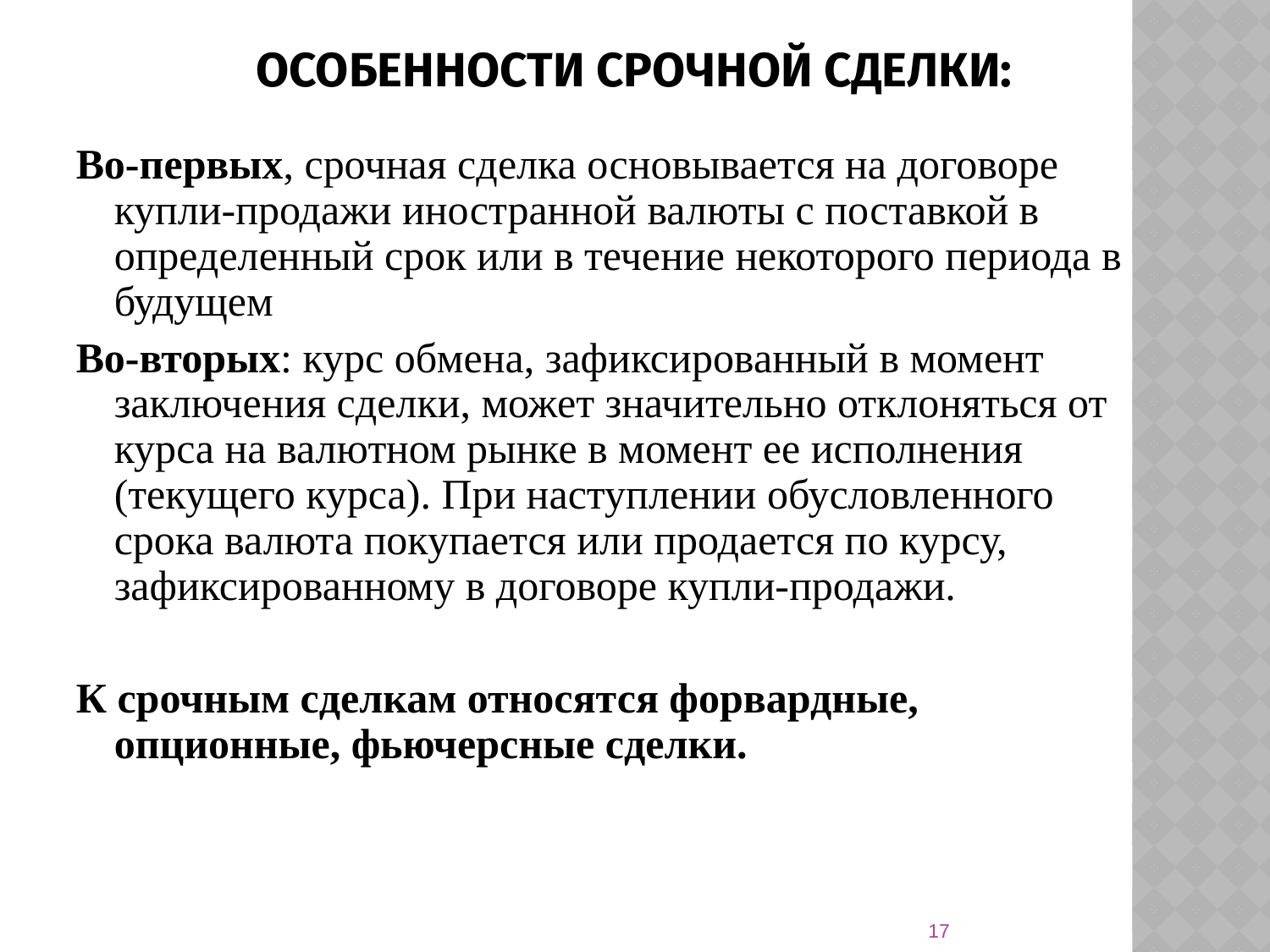

# Особенности срочной сделки:
Во-первых, срочная сделка основывается на договоре купли-продажи иностранной валюты с поставкой в определенный срок или в течение некоторого периода в будущем
Во-вторых: курс обмена, зафиксированный в момент заключения сделки, может значительно отклоняться от курса на валютном рынке в момент ее исполнения (текущего курса). При наступлении обусловленного срока валюта покупается или продается по курсу, зафиксированному в договоре купли-продажи.

К срочным сделкам относятся форвардные, опционные, фьючерсные сделки.
17